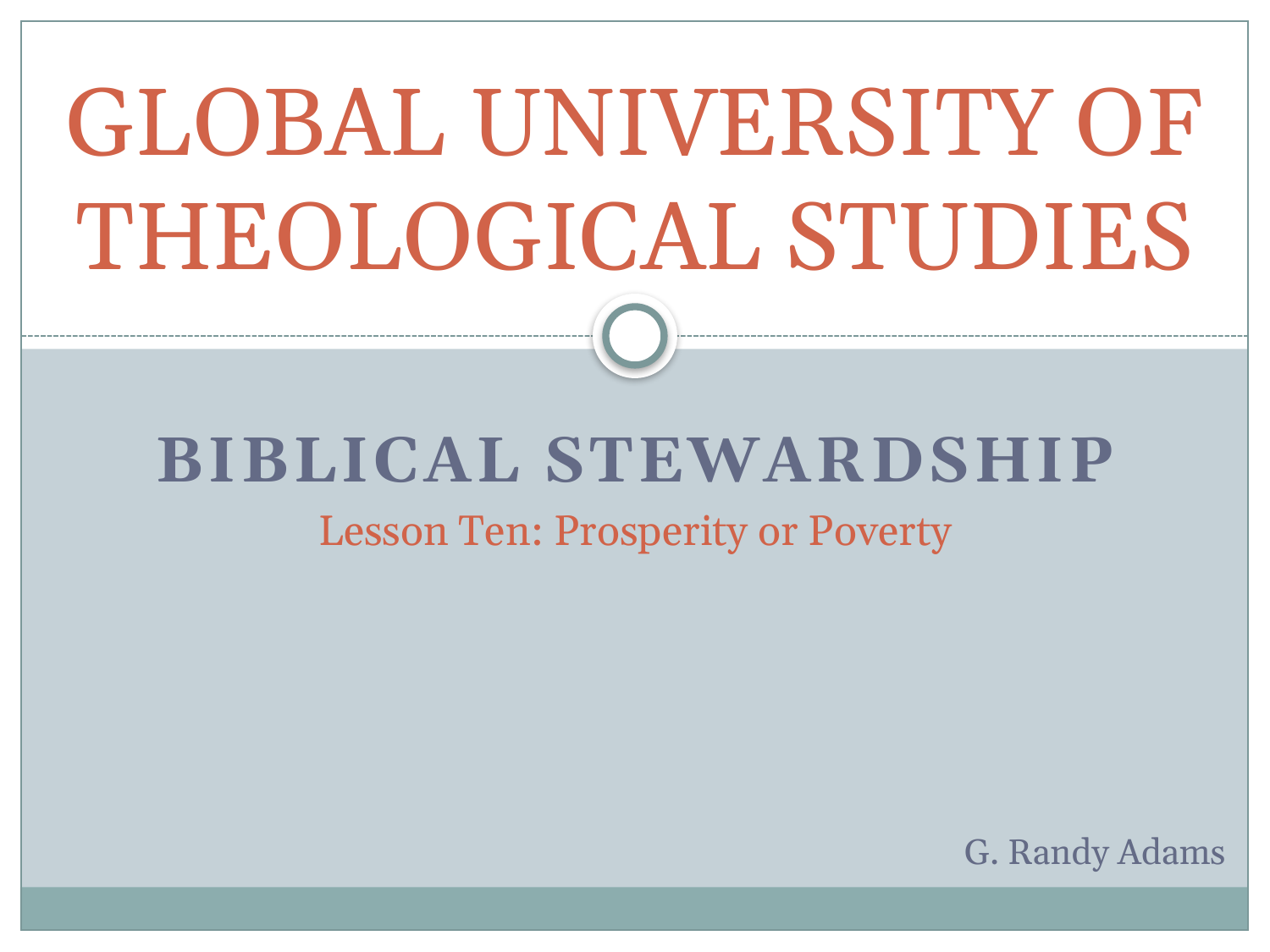

# GLOBAL UNIVERSITY OF THEOLOGICAL STUDIES
Biblical Stewardship
Lesson Ten: Prosperity or Poverty
G. Randy Adams